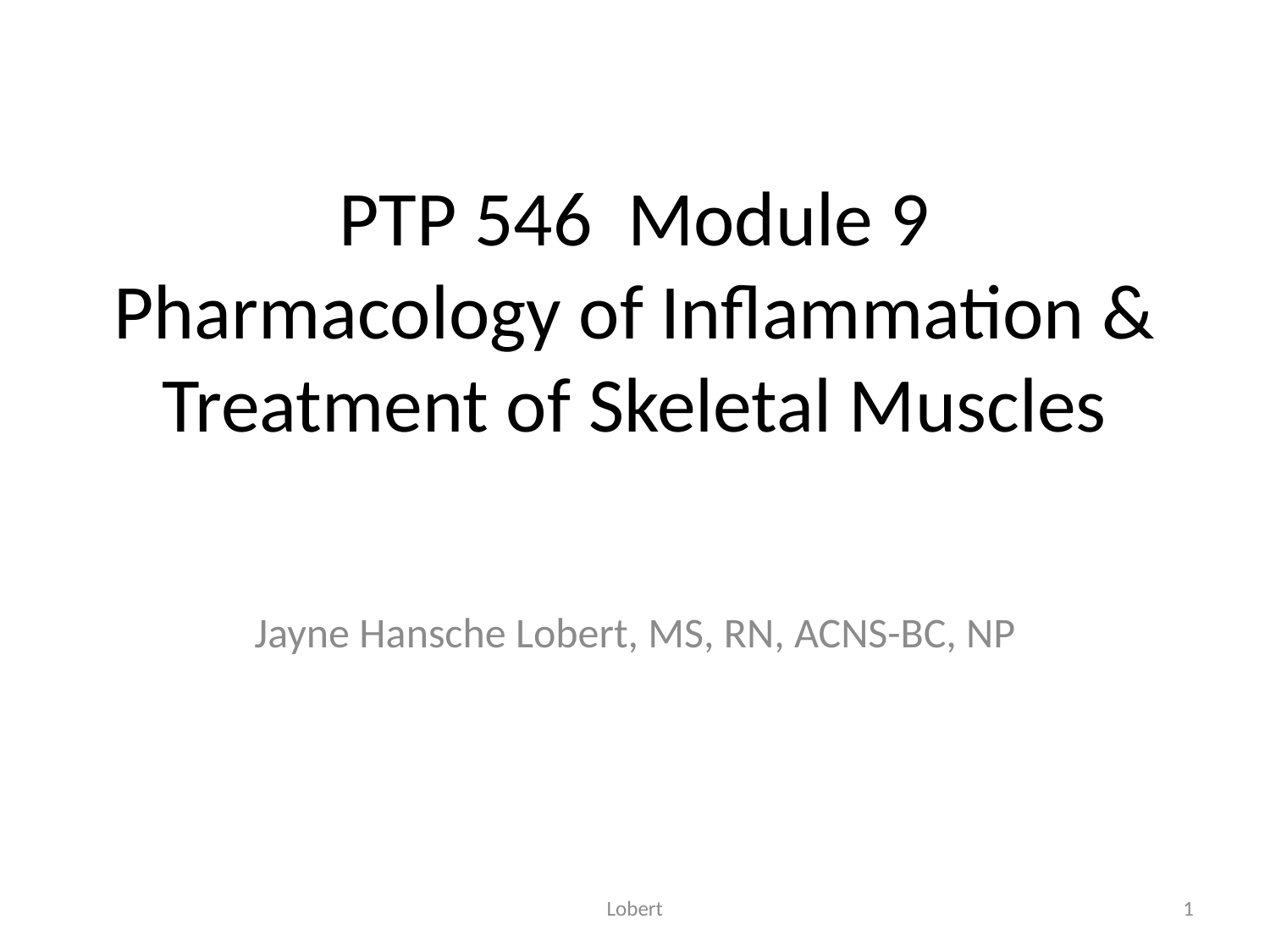

# PTP 546  Module 9 Pharmacology of Inflammation & Treatment of Skeletal Muscles

Jayne Hansche Lobert, MS, RN, ACNS-BC, NP
Lobert
1